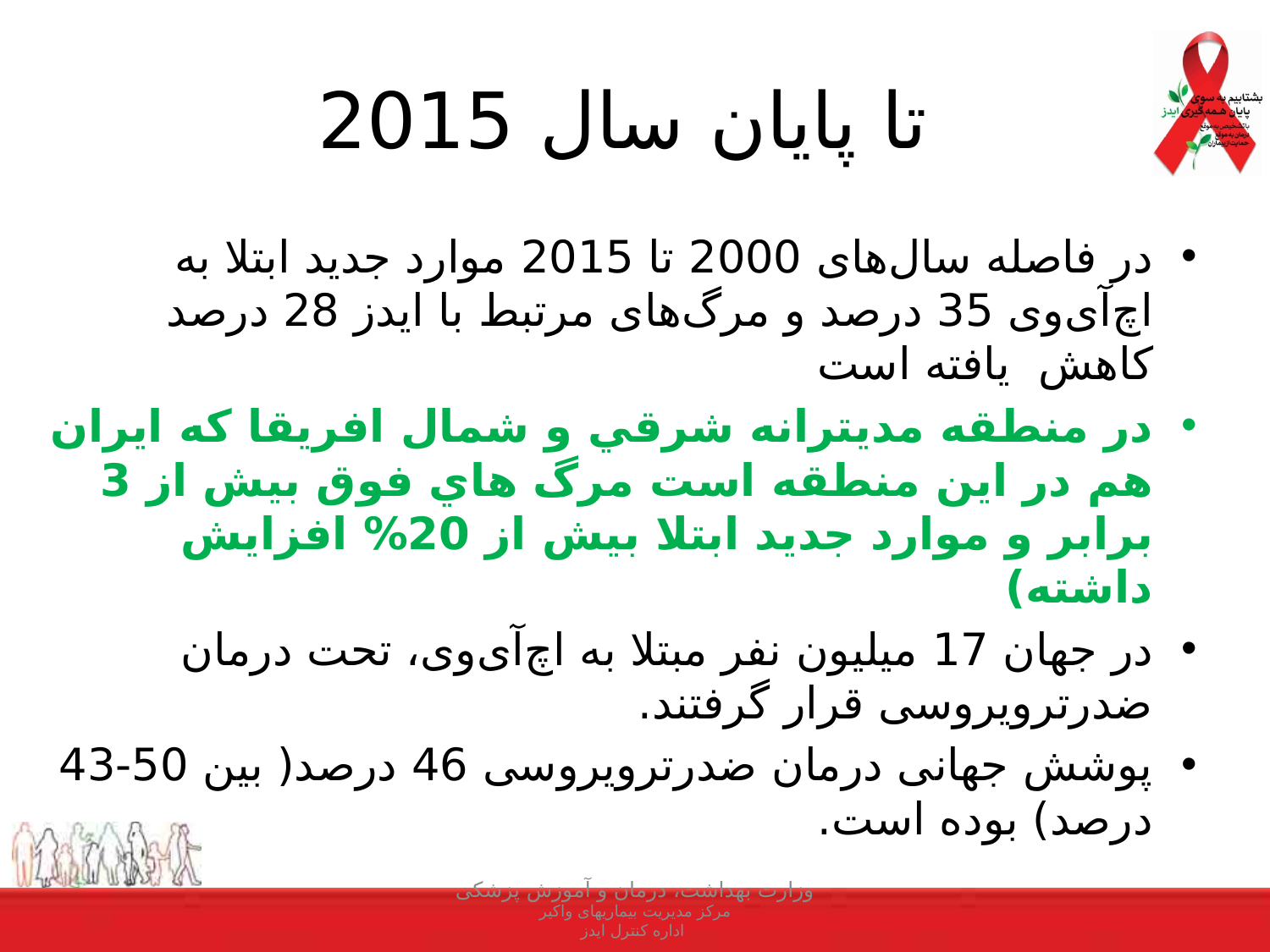

# تا پایان سال 2015
در فاصله سال‌های 2000 تا 2015 موارد جدید ابتلا به اچ‌آی‌وی 35 درصد و مرگ‌های مرتبط با ایدز 28 درصد کاهش  یافته است
در منطقه مديترانه شرقي و شمال افريقا كه ايران هم در اين منطقه است مرگ هاي فوق بيش از 3 برابر و موارد جدید ابتلا بیش از 20% افزایش داشته)
در جهان 17 میلیون نفر مبتلا به اچ‌آی‌وی، تحت درمان ضدرترویروسی قرار گرفتند.
پوشش جهانی درمان ضدرترویروسی 46 درصد( بین 50-43 درصد) بوده است.

وزارت بهداشت، درمان و آموزش پزشکی
مرکز مدیریت بیماریهای واکیر
اداره کنترل ایدز